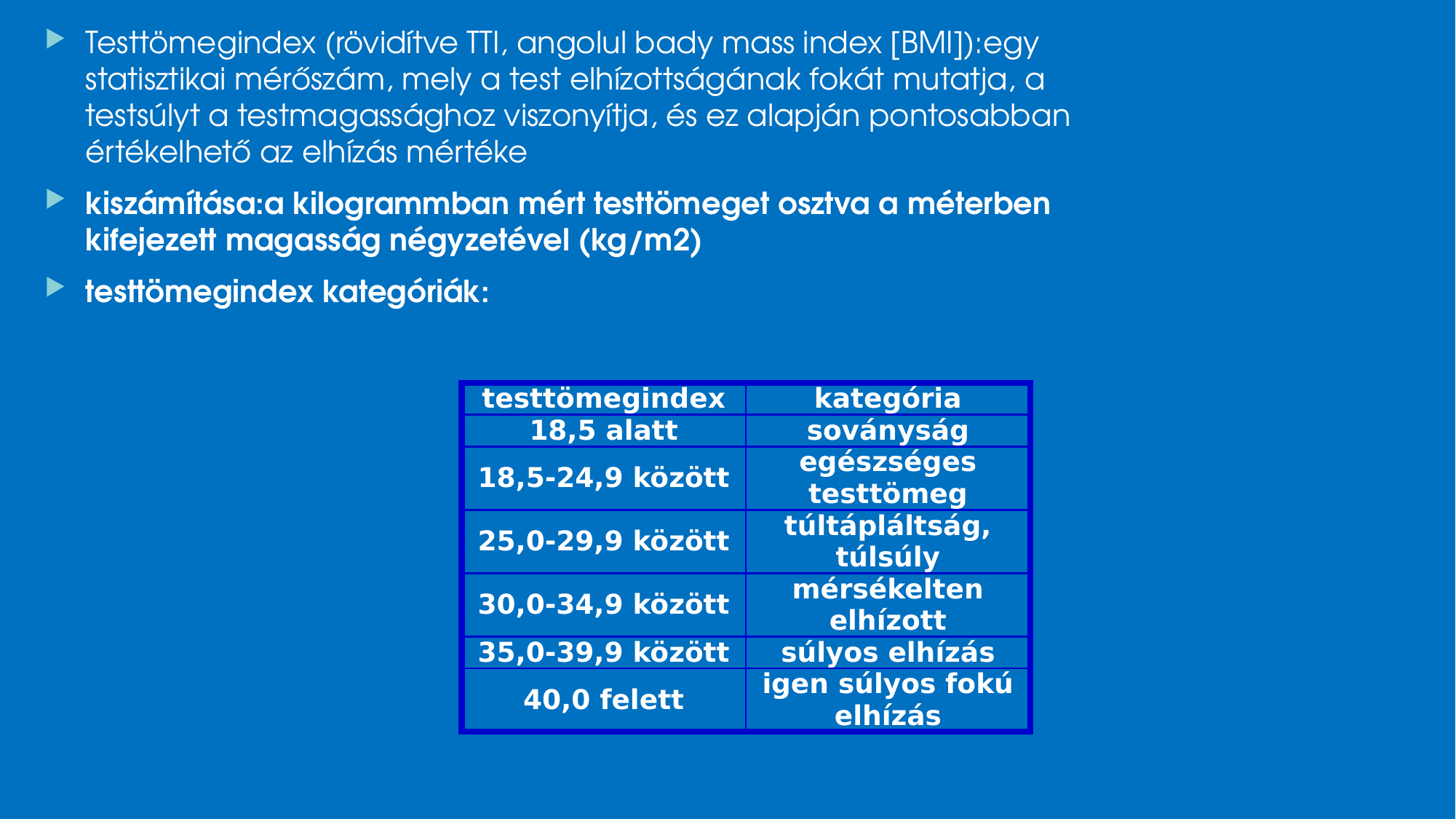

Testtömegindex (rövidítve TTI, angolul bady mass index [BMI]):egy statisztikai mérőszám, mely a test elhízottságának fokát mutatja, a testsúlyt a testmagassághoz viszonyítja, és ez alapján pontosabban értékelhető az elhízás mértéke
kiszámítása:a kilogrammban mért testtömeget osztva a méterben kifejezett magasság négyzetével (kg/m2)
testtömegindex kategóriák:

| testtömegindex | kategória |
| --- | --- |
| 18,5 alatt | soványság |
| 18,5-24,9 között | egészséges testtömeg |
| 25,0-29,9 között | túltápláltság, túlsúly |
| 30,0-34,9 között | mérsékelten elhízott |
| 35,0-39,9 között | súlyos elhízás |
| 40,0 felett | igen súlyos fokú elhízás |